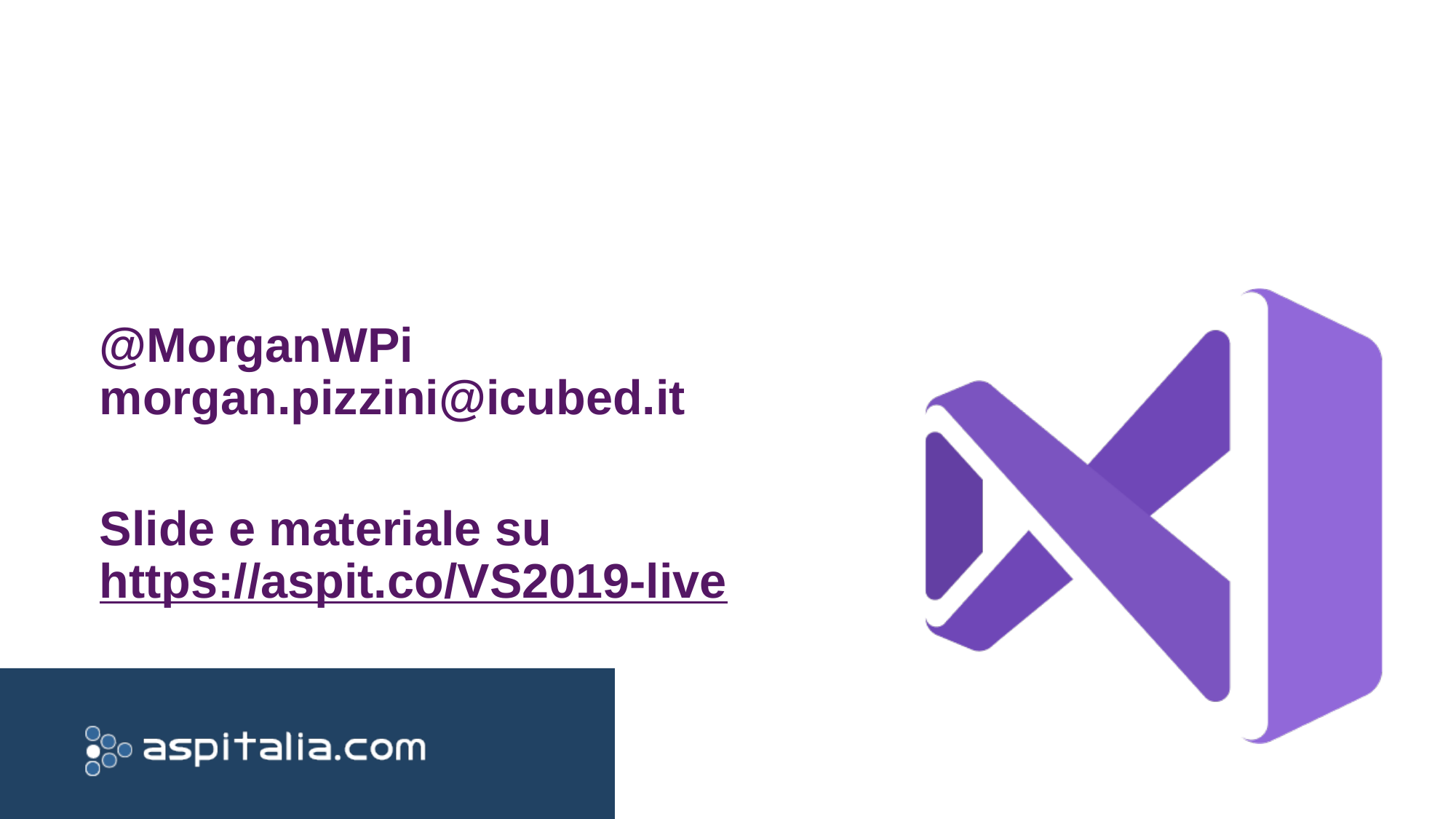

@MorganWPi
morgan.pizzini@icubed.it
Slide e materiale su
https://aspit.co/VS2019-live